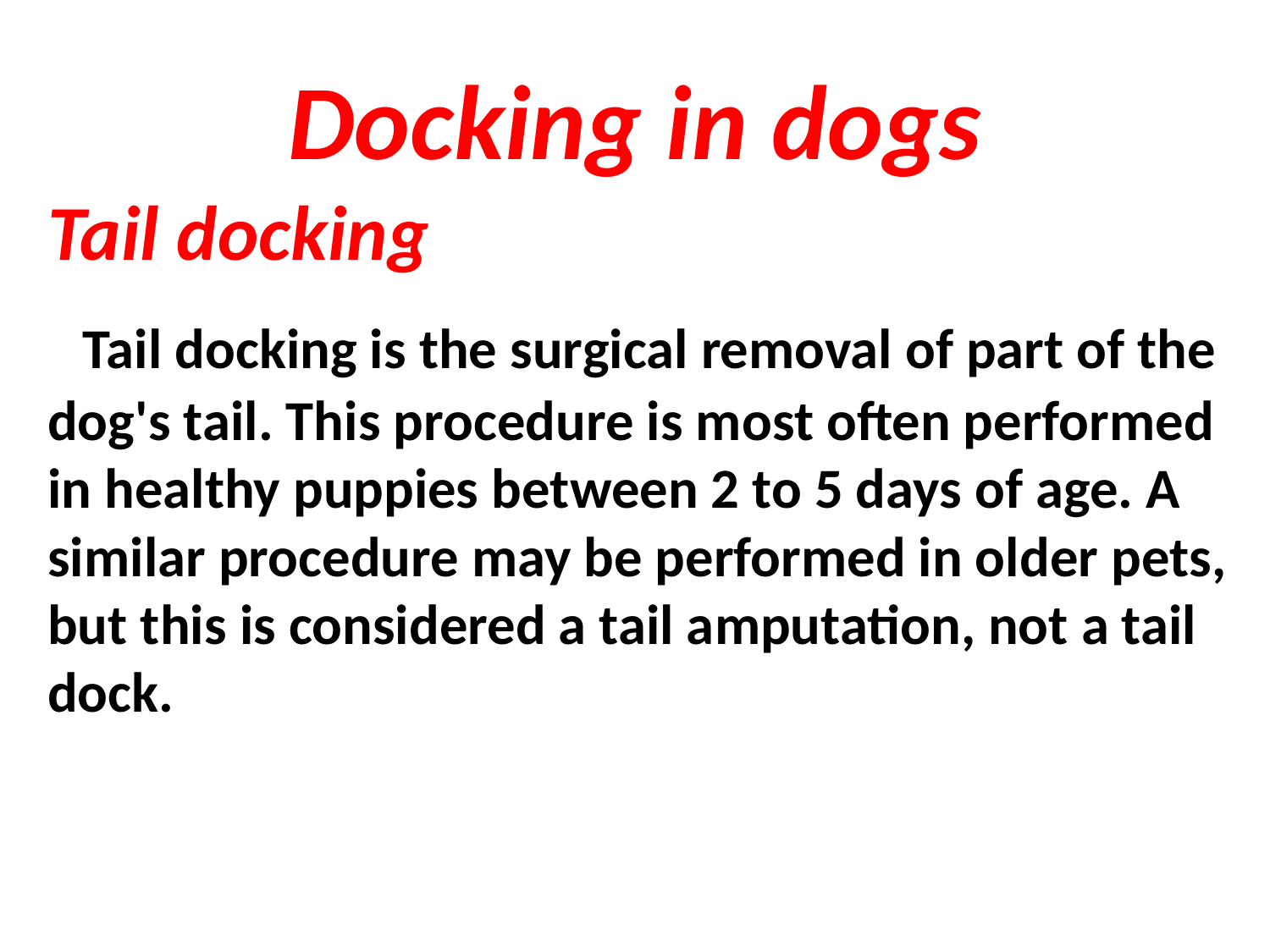

# Docking in dogs
Tail docking
  Tail docking is the surgical removal of part of the dog's tail. This procedure is most often performed in healthy puppies between 2 to 5 days of age. A similar procedure may be performed in older pets, but this is considered a tail amputation, not a tail dock.